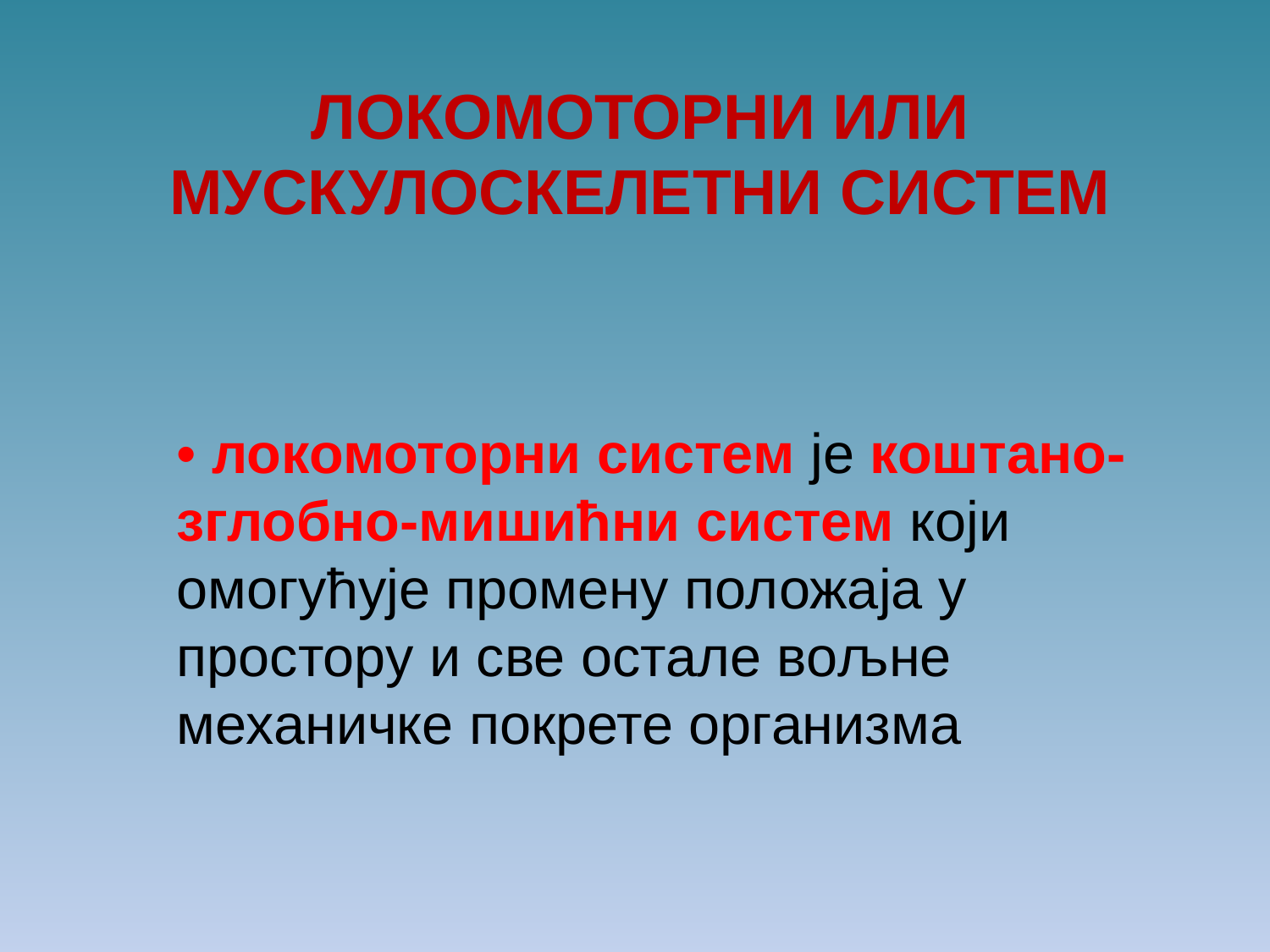

ЛОКОМОТОРНИ ИЛИ
МУСКУЛОСКЕЛЕТНИ СИСТЕМ
• локомоторни систем је коштано-
зглобно-мишићни систем који
омогућује промену положаја у
простору и све остале вољне
механичке покрете организма